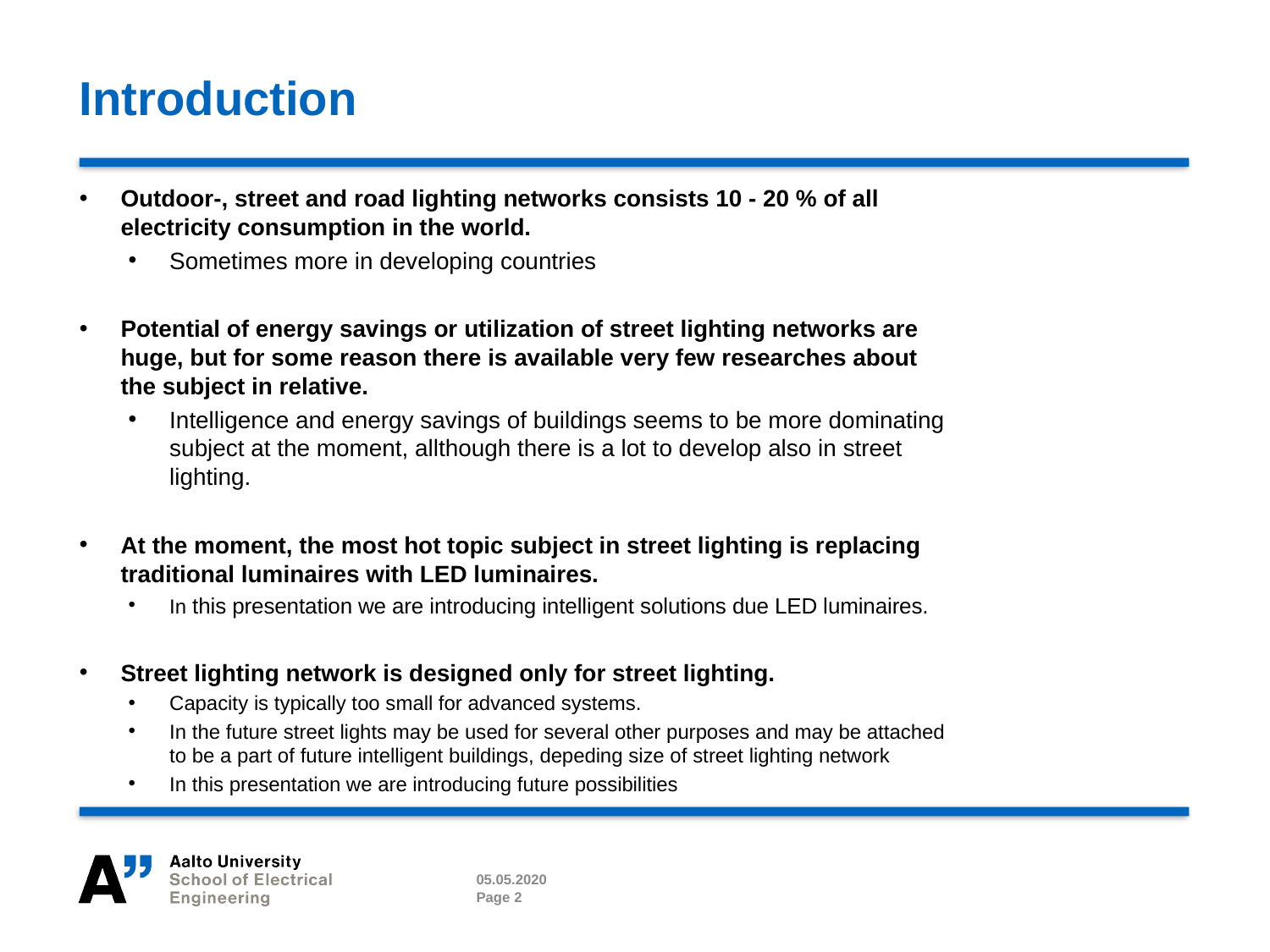

# Introduction

Outdoor-, street and road lighting networks consists 10 - 20 % of all electricity consumption in the world.
Sometimes more in developing countries

Potential of energy savings or utilization of street lighting networks are huge, but for some reason there is available very few researches about the subject in relative.
Intelligence and energy savings of buildings seems to be more dominating subject at the moment, allthough there is a lot to develop also in street lighting.

At the moment, the most hot topic subject in street lighting is replacing traditional luminaires with LED luminaires.
In this presentation we are introducing intelligent solutions due LED luminaires.

Street lighting network is designed only for street lighting.
Capacity is typically too small for advanced systems.
In the future street lights may be used for several other purposes and may be attached to be a part of future intelligent buildings, depeding size of street lighting network
In this presentation we are introducing future possibilities

05.05.2020

Page 2